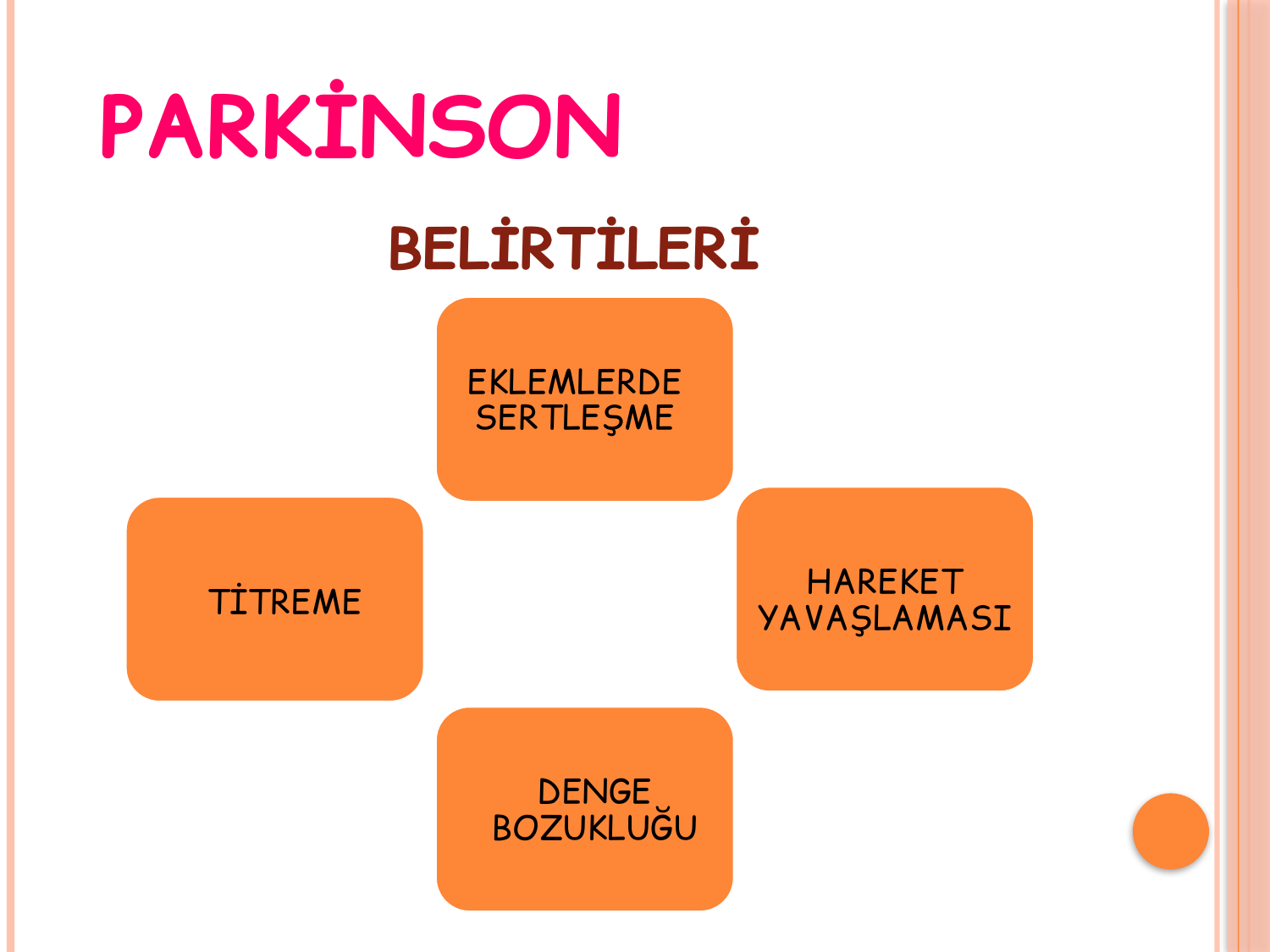

PARKİNSON
BELİRTİLERİ
TİTREME
EKLEMLERDE SERTLEŞME
HAREKET YAVAŞLAMASI
DENGE BOZUKLUĞU